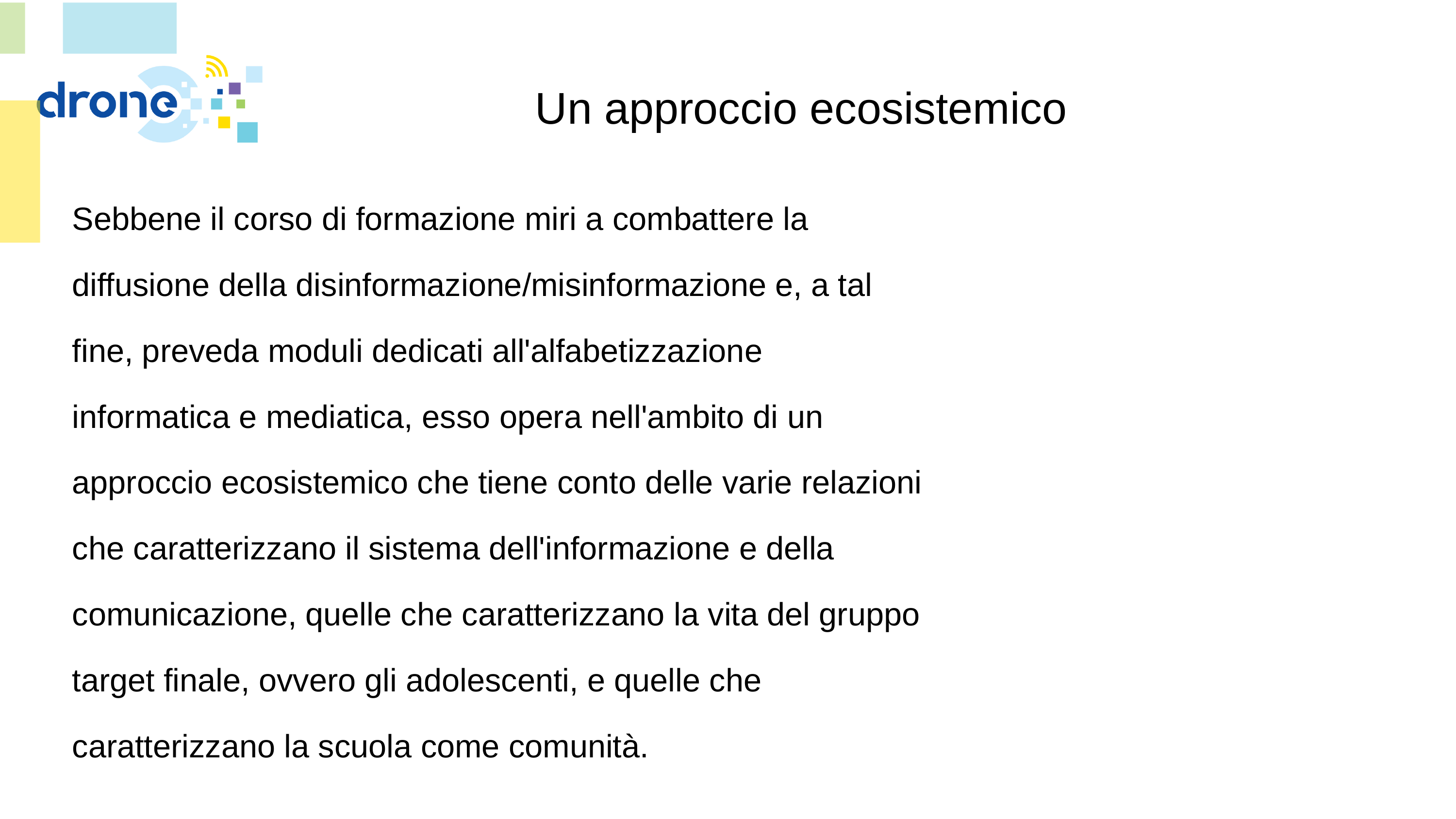

# Un approccio ecosistemico

Sebbene il corso di formazione miri a combattere la diffusione della disinformazione/misinformazione e, a tal fine, preveda moduli dedicati all'alfabetizzazione informatica e mediatica, esso opera nell'ambito di un approccio ecosistemico che tiene conto delle varie relazioni che caratterizzano il sistema dell'informazione e della comunicazione, quelle che caratterizzano la vita del gruppo target finale, ovvero gli adolescenti, e quelle che caratterizzano la scuola come comunità.